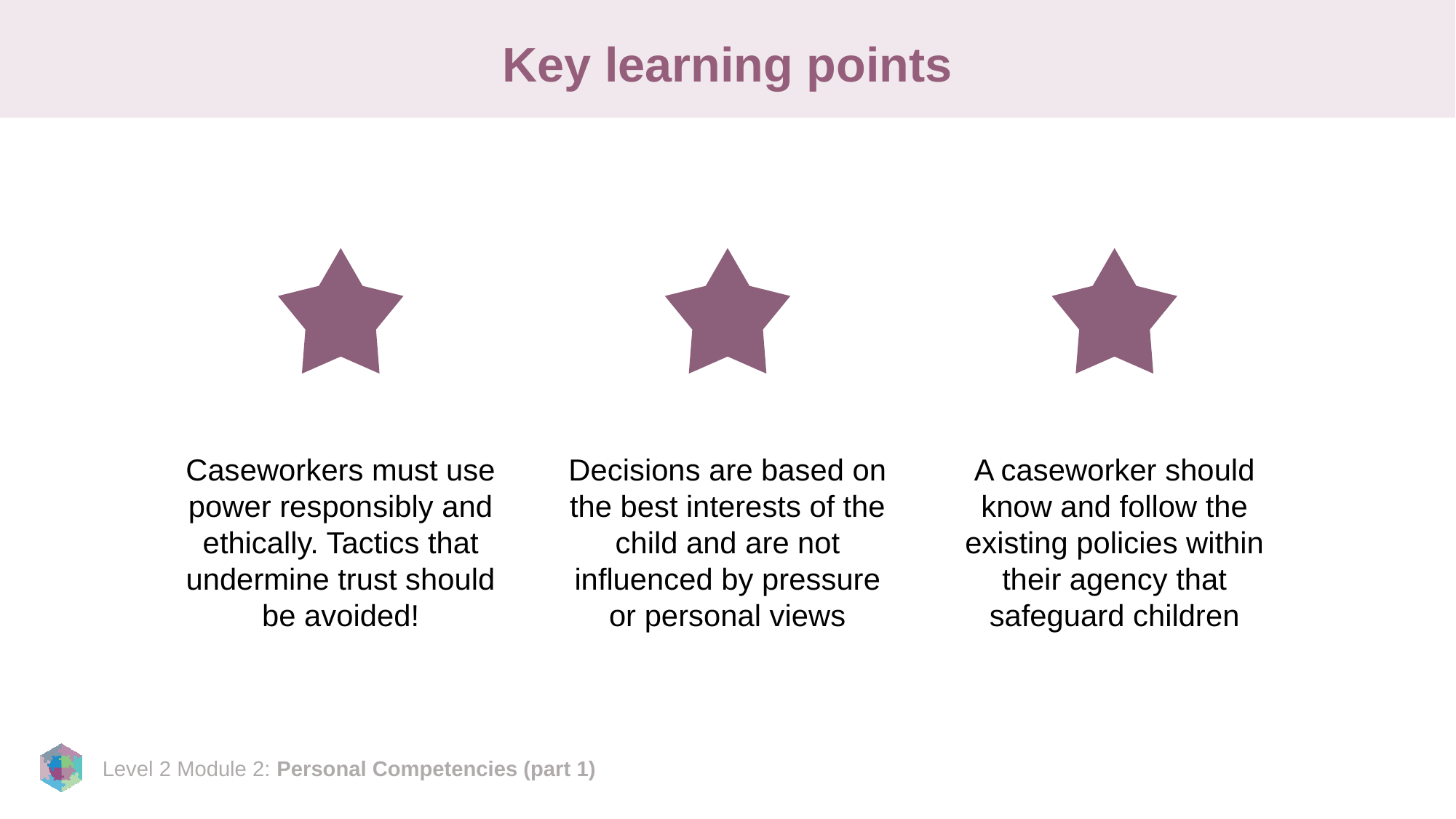

# Key learning points

Caseworkers must use power responsibly and ethically. Tactics that undermine trust should be avoided!
Decisions are based on the best interests of the child and are not influenced by pressure or personal views
A caseworker should know and follow the existing policies within their agency that safeguard children